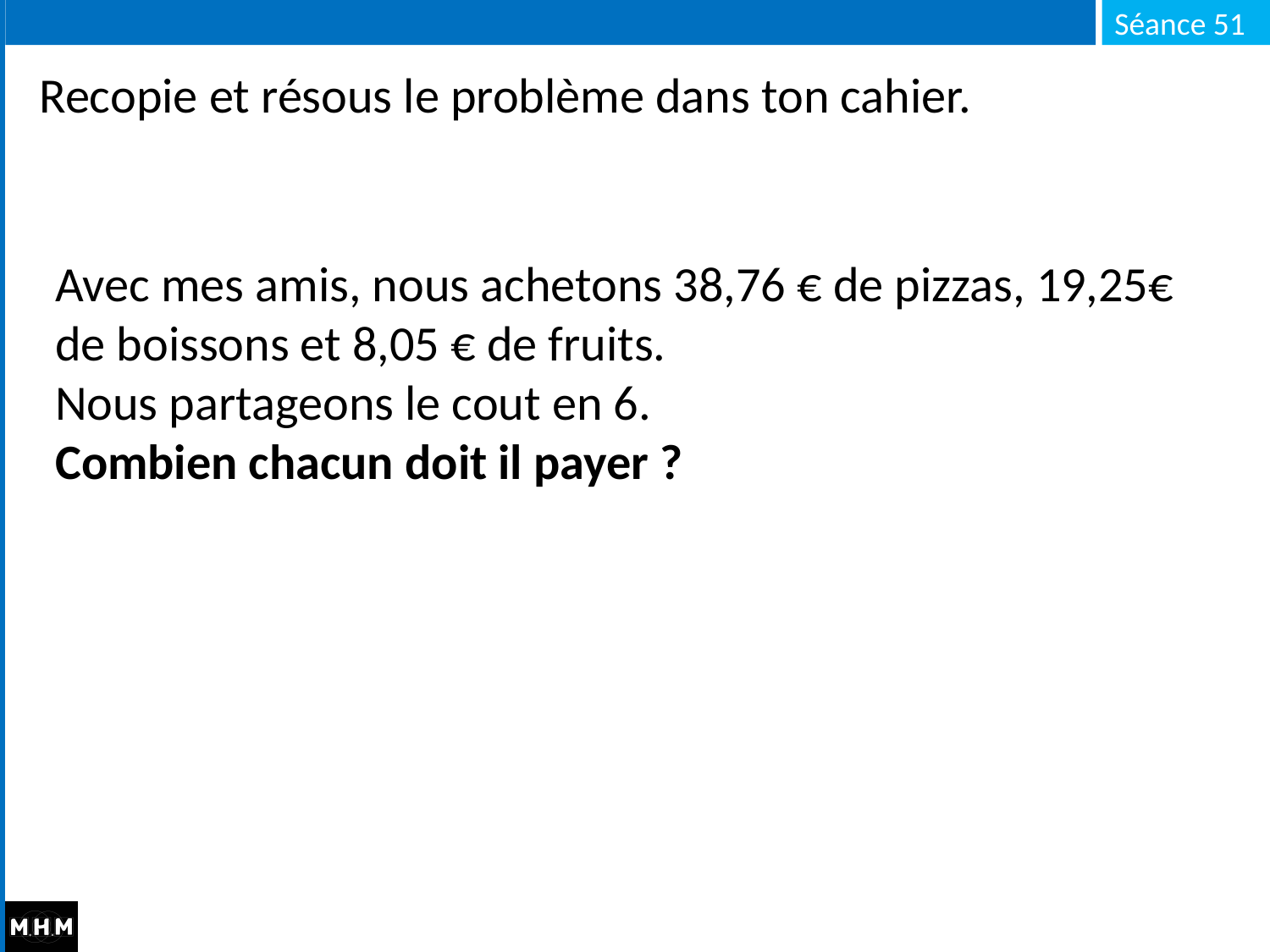

Recopie et résous le problème dans ton cahier.
Avec mes amis, nous achetons 38,76 € de pizzas, 19,25€ de boissons et 8,05 € de fruits.
Nous partageons le cout en 6.
Combien chacun doit il payer ?